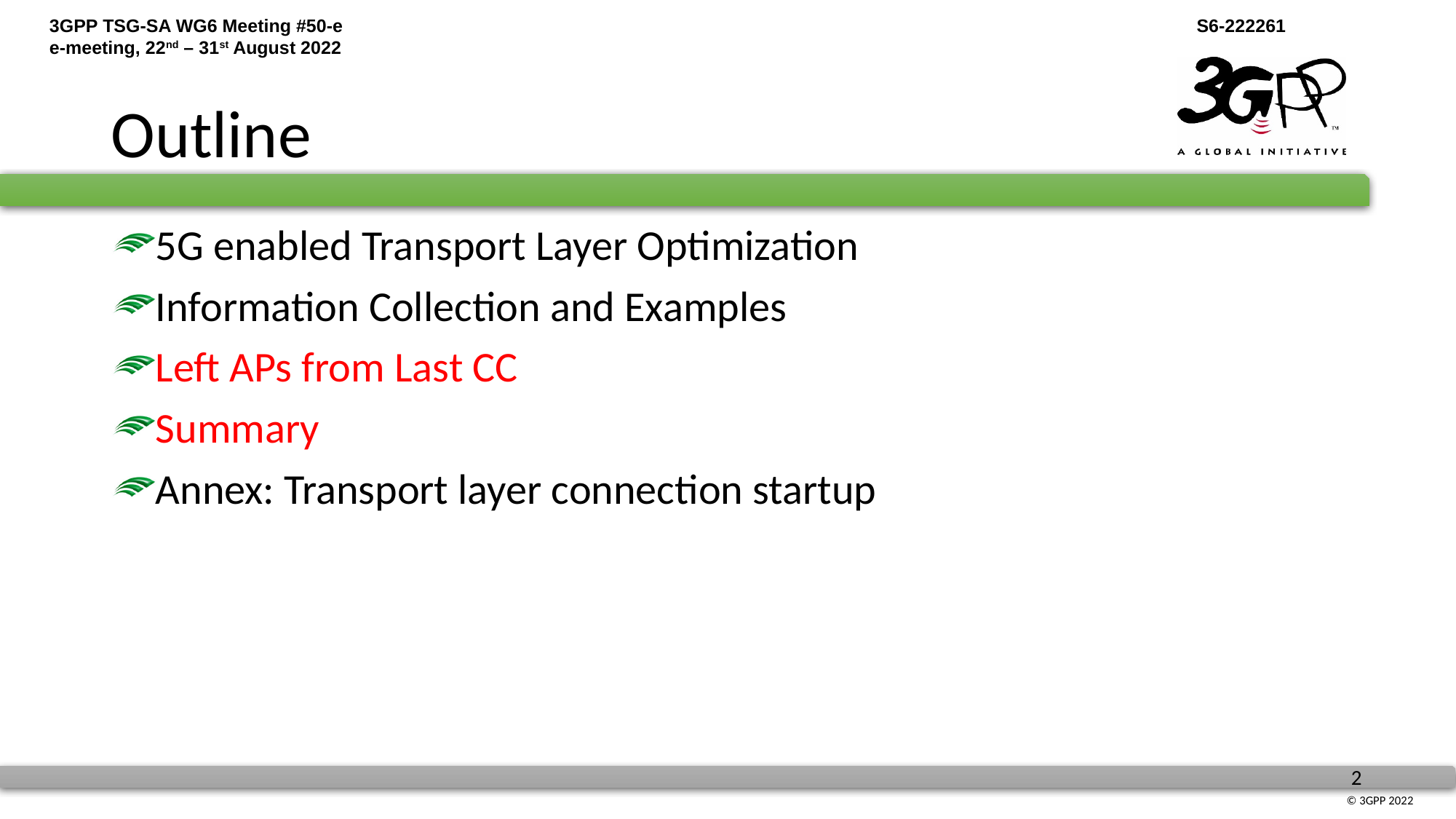

# Outline
5G enabled Transport Layer Optimization
Information Collection and Examples
Left APs from Last CC
Summary
Annex: Transport layer connection startup